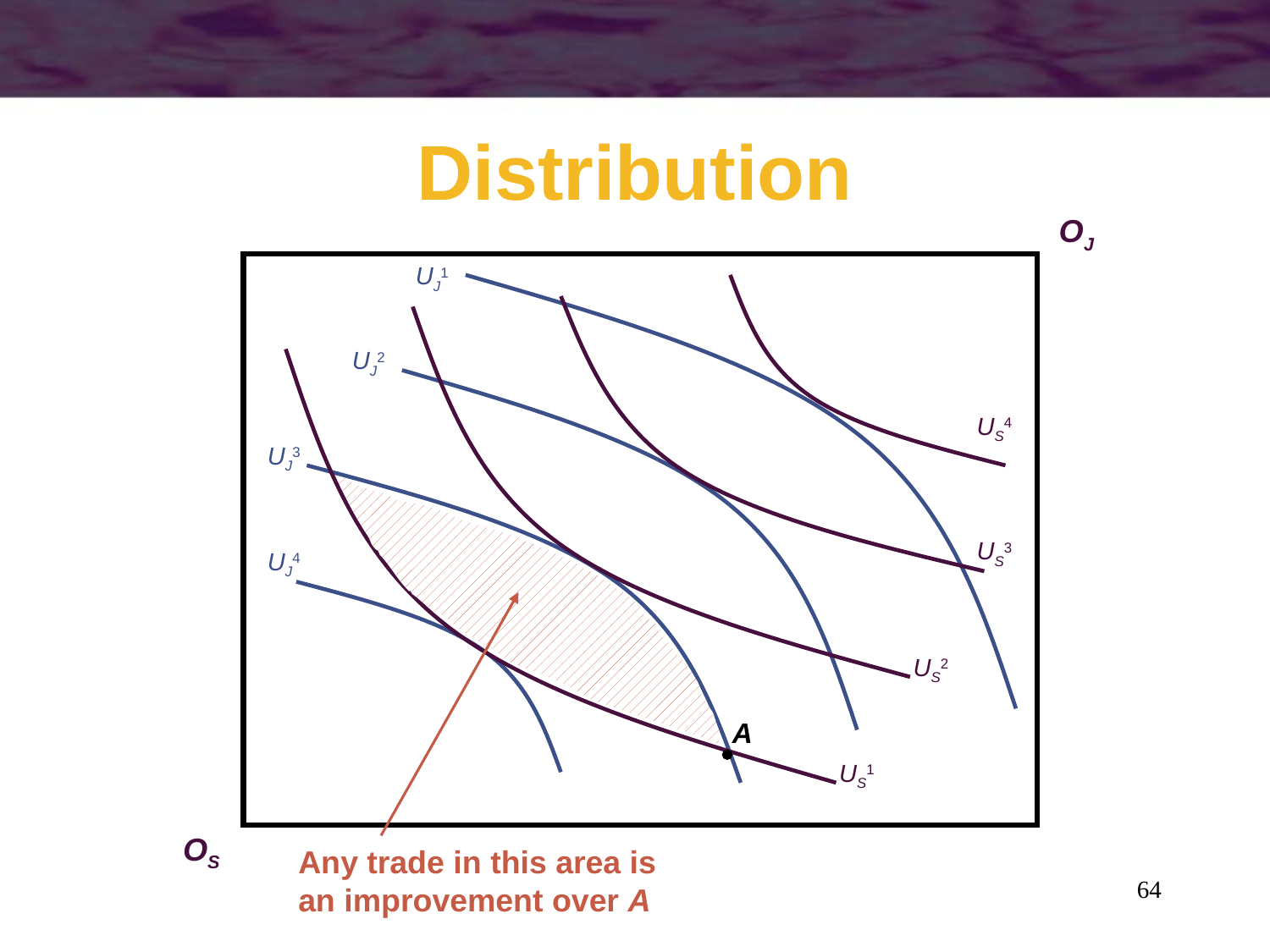

# Distribution
OJ

UJ1

US4
US3
US2
US1

UJ2

UJ3

Any trade in this area is an improvement over A
UJ4

A
•
OS
64